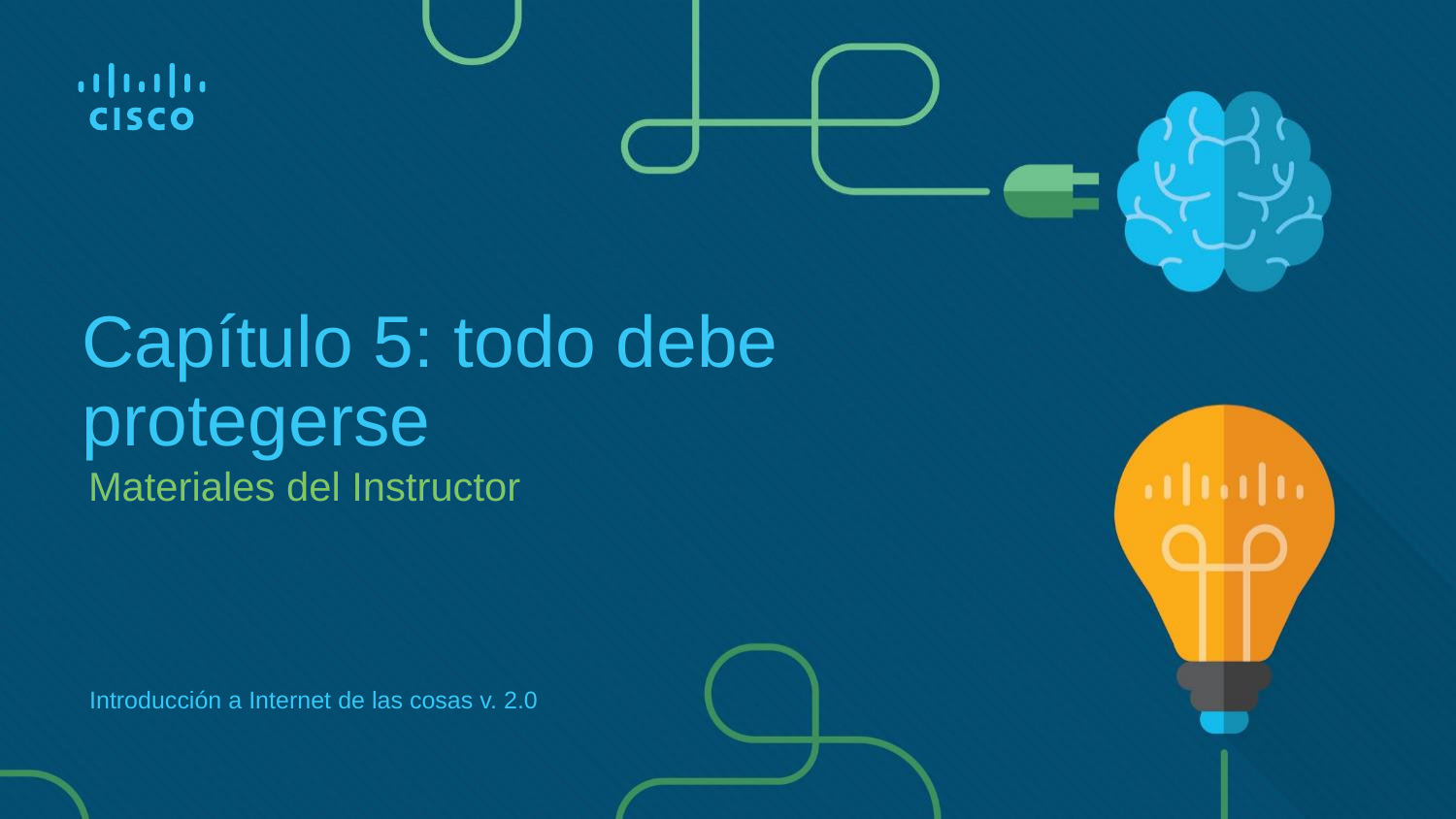

# Capítulo 5: todo debe protegerse
Materiales del Instructor
Introducción a Internet de las cosas v. 2.0